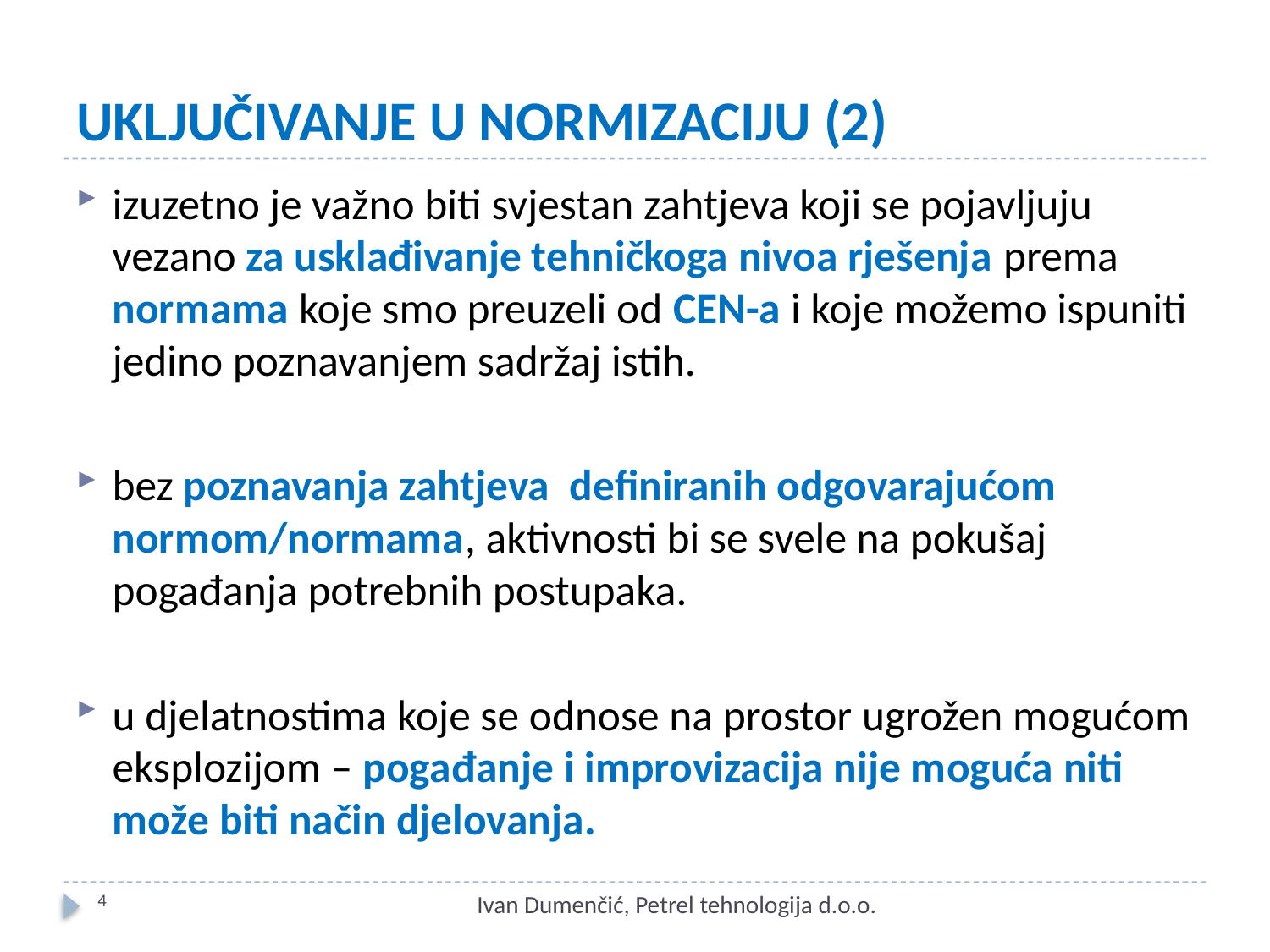

# UKLJUČIVANJE U NORMIZACIJU (2)
izuzetno je važno biti svjestan zahtjeva koji se pojavljuju vezano za usklađivanje tehničkoga nivoa rješenja prema normama koje smo preuzeli od CEN-a i koje možemo ispuniti jedino poznavanjem sadržaj istih.

bez poznavanja zahtjeva  definiranih odgovarajućom normom/normama, aktivnosti bi se svele na pokušaj pogađanja potrebnih postupaka.

u djelatnostima koje se odnose na prostor ugrožen mogućom eksplozijom – pogađanje i improvizacija nije moguća niti može biti način djelovanja.

4
Ivan Dumenčić, Petrel tehnologija d.o.o.